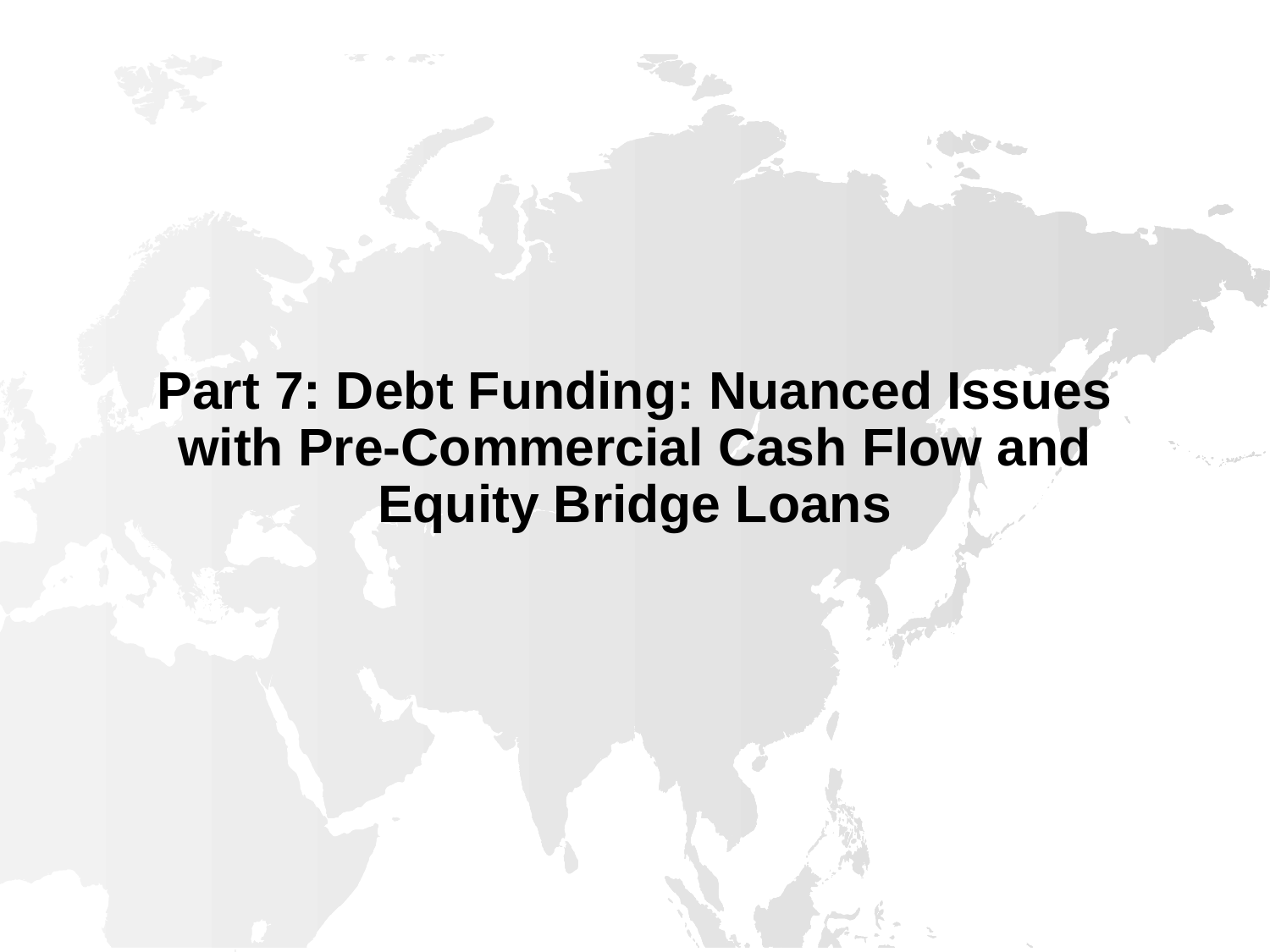

# Part 7: Debt Funding: Nuanced Issues with Pre-Commercial Cash Flow and Equity Bridge Loans